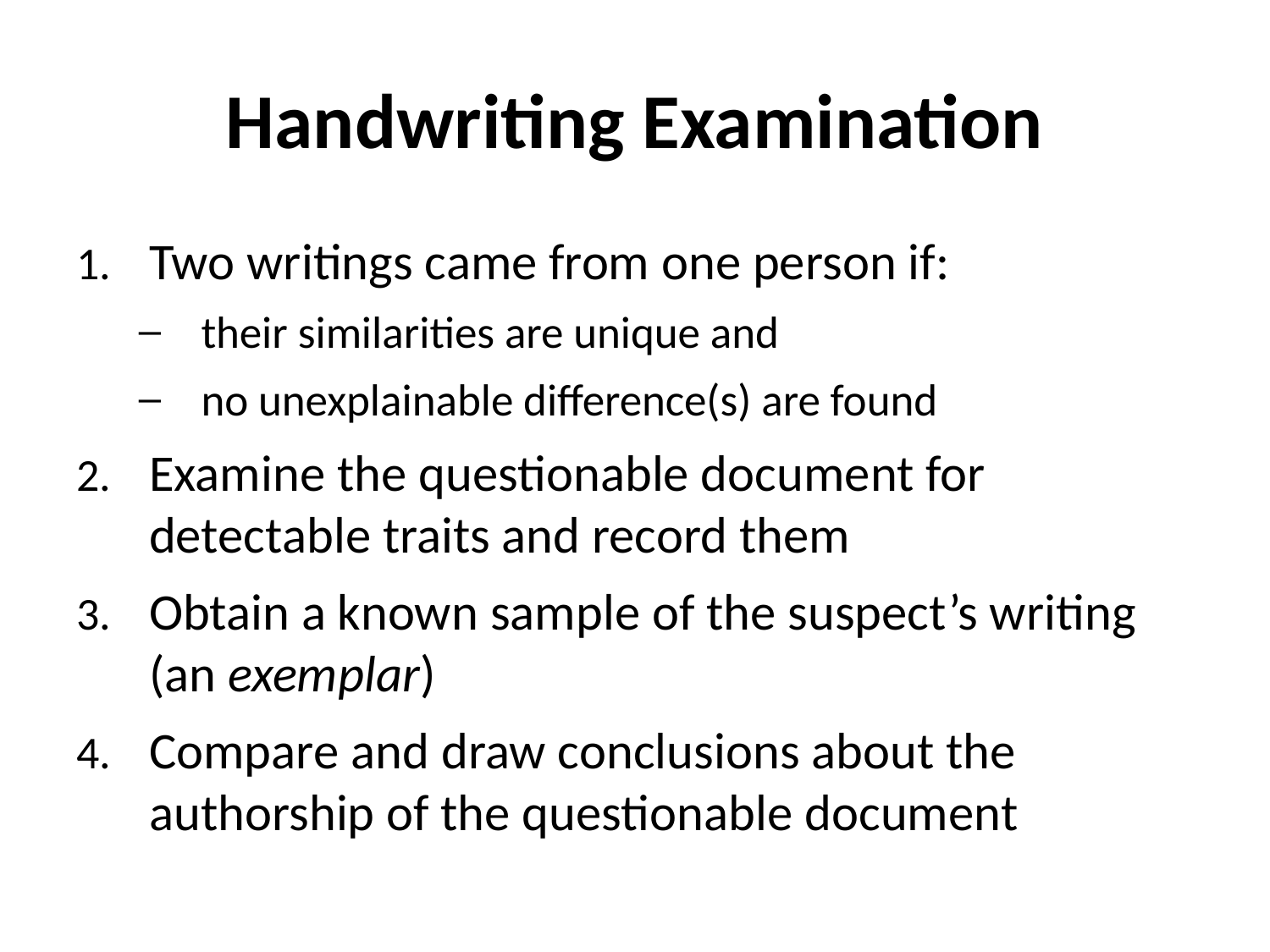

# Handwriting Examination
Two writings came from one person if:
their similarities are unique and
no unexplainable difference(s) are found
Examine the questionable document for detectable traits and record them
Obtain a known sample of the suspect’s writing (an exemplar)
Compare and draw conclusions about the authorship of the questionable document